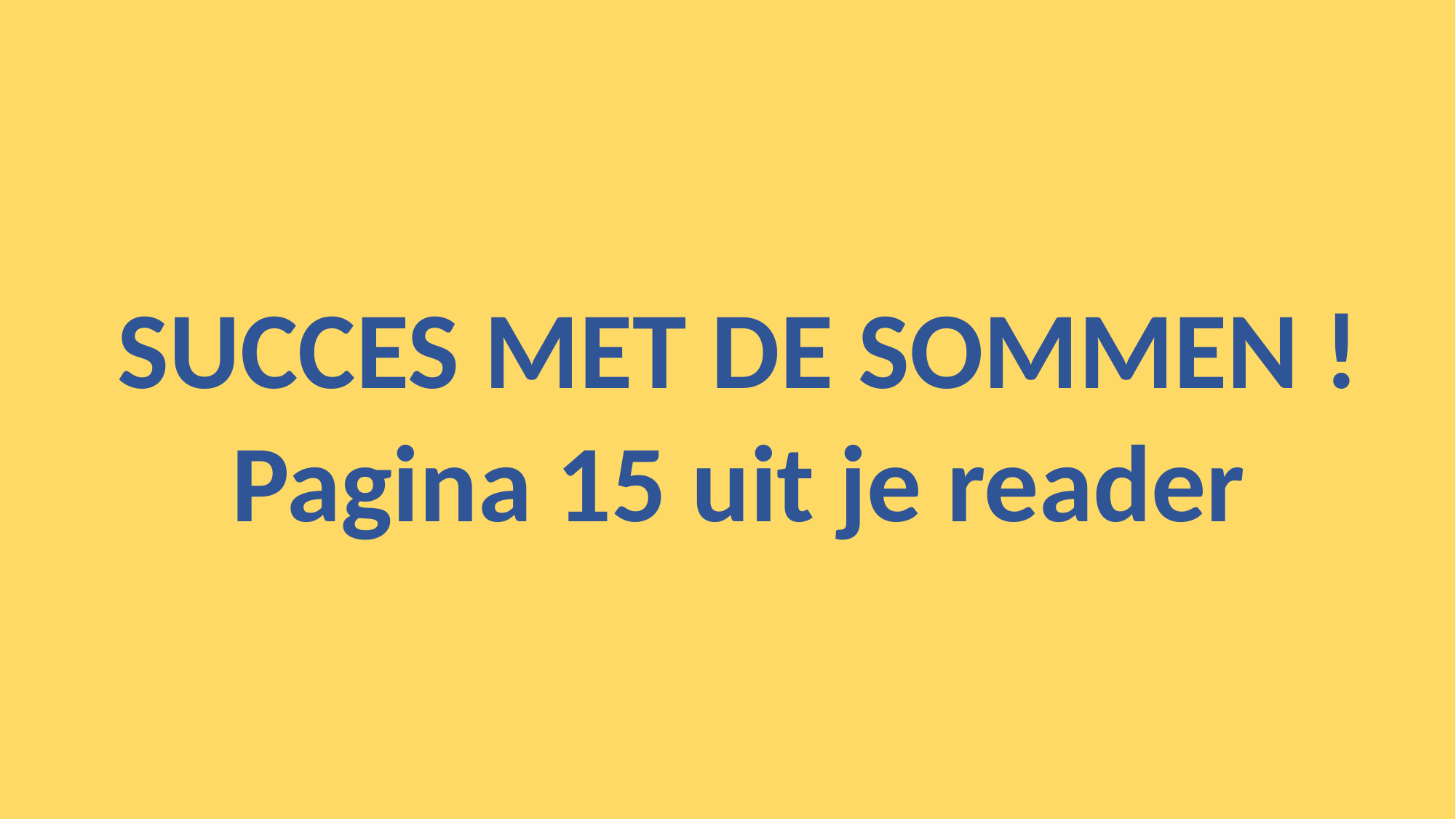

SUCCES MET DE SOMMEN !
Pagina 15 uit je reader